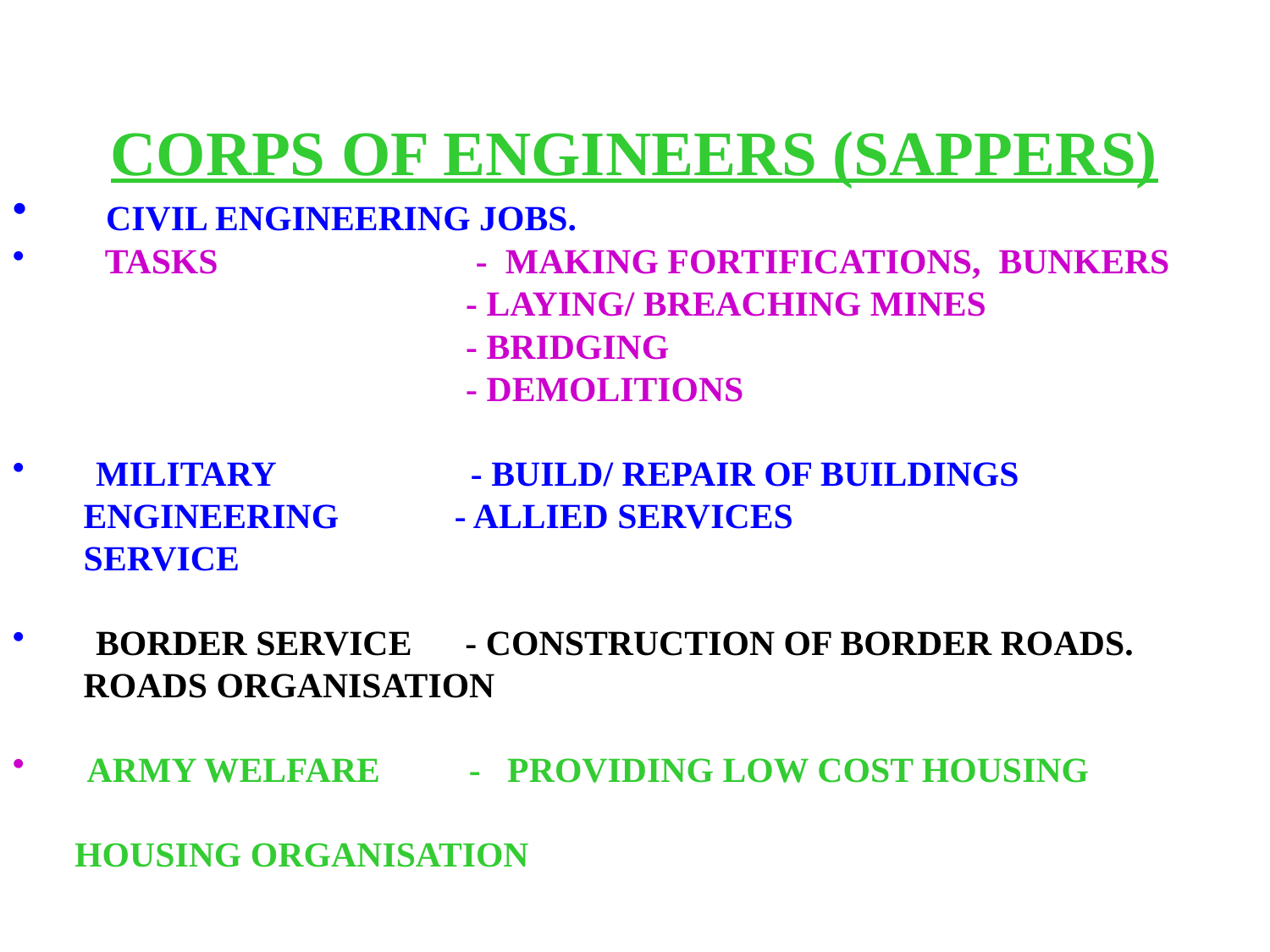

CORPS OF ENGINEERS (SAPPERS)
      CIVIL ENGINEERING JOBS.
       TASKS                             -  MAKING FORTIFICATIONS,  BUNKERS
                                                   - LAYING/ BREACHING MINES
                                                   - BRIDGING
                                                   - DEMOLITIONS

      MILITARY                      - BUILD/ REPAIR OF BUILDINGS
        ENGINEERING             - ALLIED SERVICES
        SERVICE

      BORDER SERVICE      - CONSTRUCTION OF BORDER ROADS.
        ROADS ORGANISATION

     ARMY WELFARE          -   PROVIDING LOW COST HOUSING
       HOUSING ORGANISATION